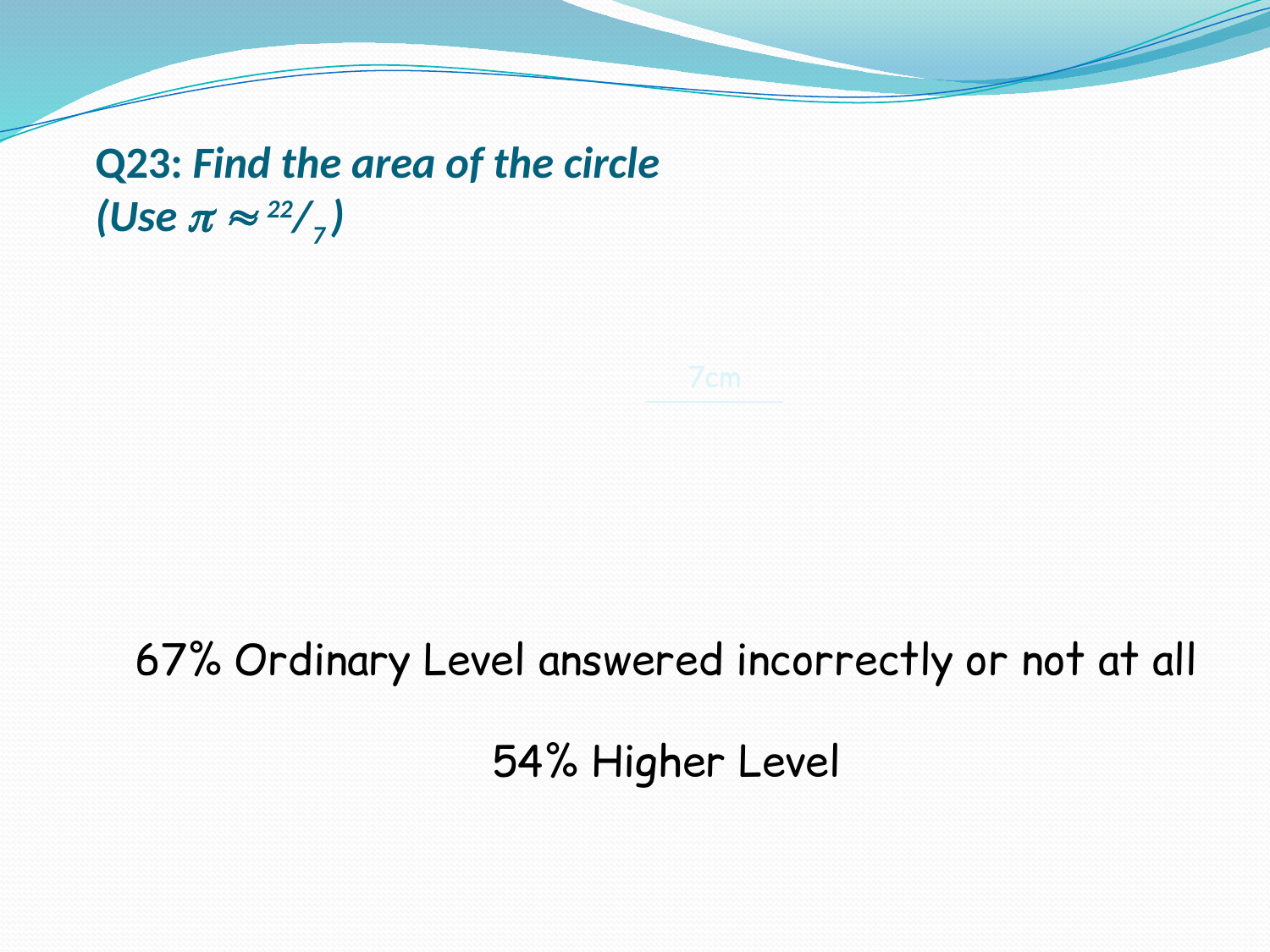

# Q23: Find the area of the circle (Use π ≈ 22/7 )

7cm

67% Ordinary Level answered incorrectly or not at all

54% Higher Level